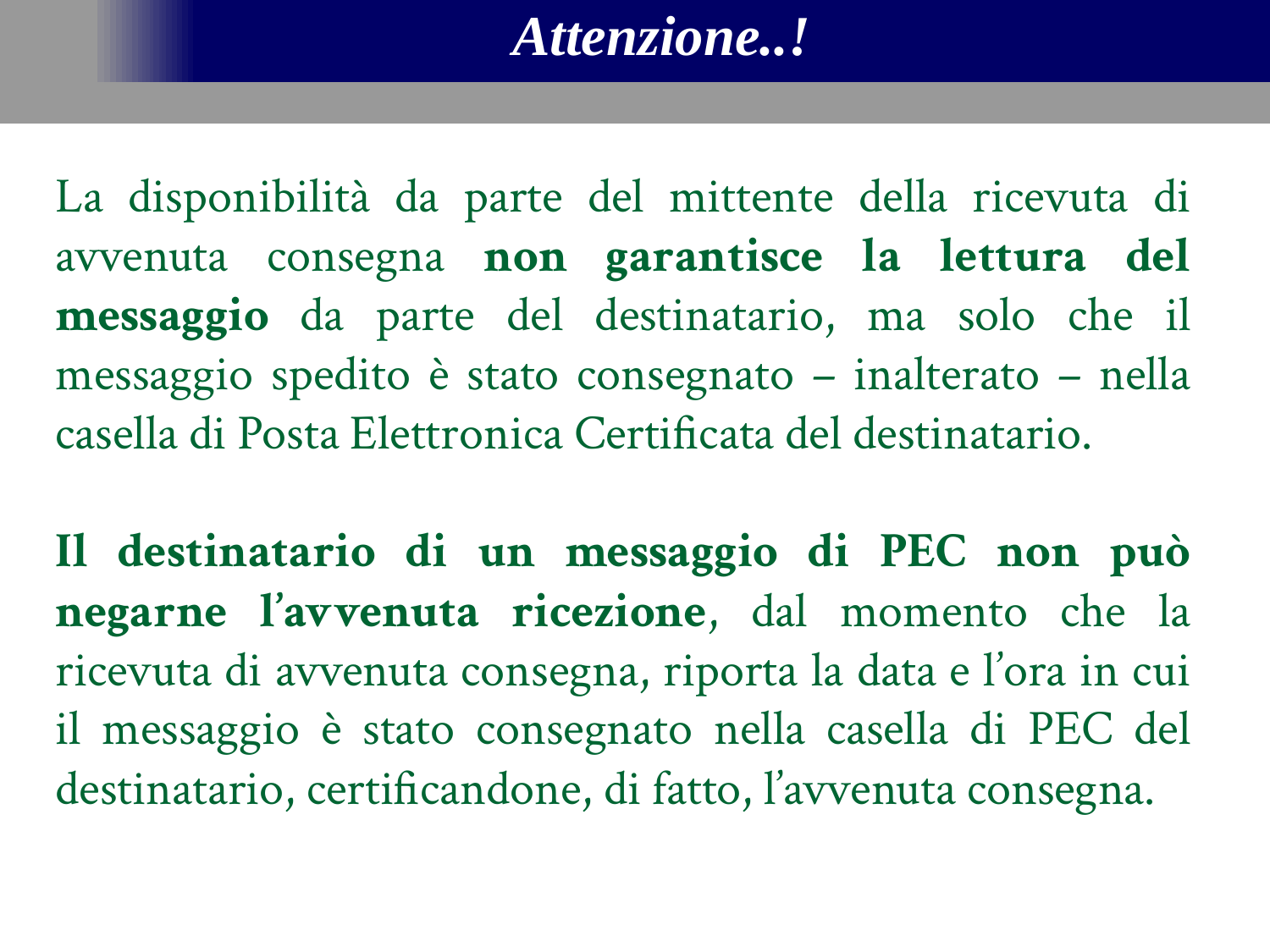

Attenzione..!
La disponibilità da parte del mittente della ricevuta di avvenuta consegna non garantisce la lettura del messaggio da parte del destinatario, ma solo che il messaggio spedito è stato consegnato – inalterato – nella casella di Posta Elettronica Certificata del destinatario.

Il destinatario di un messaggio di PEC non può negarne l’avvenuta ricezione, dal momento che la ricevuta di avvenuta consegna, riporta la data e l’ora in cui il messaggio è stato consegnato nella casella di PEC del destinatario, certificandone, di fatto, l’avvenuta consegna.